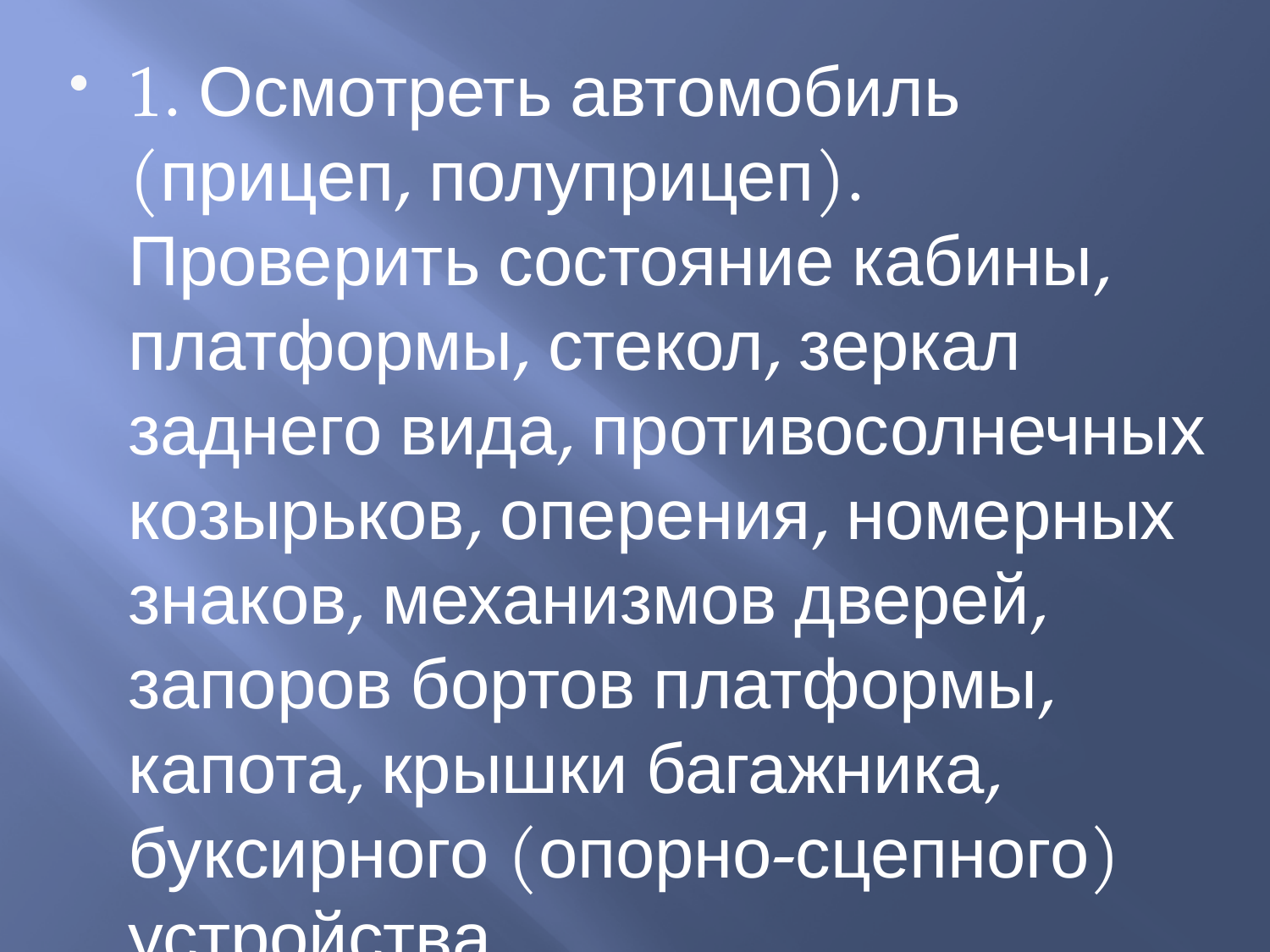

1. Осмотреть автомобиль (прицеп, полуприцеп). Проверить состояние кабины, платформы, стекол, зеркал заднего вида, противосолнечных козырьков, оперения, номерных знаков, механизмов дверей, запоров бортов платформы, капота, крышки багажника, буксирного (опорно-сцепного) устройства.